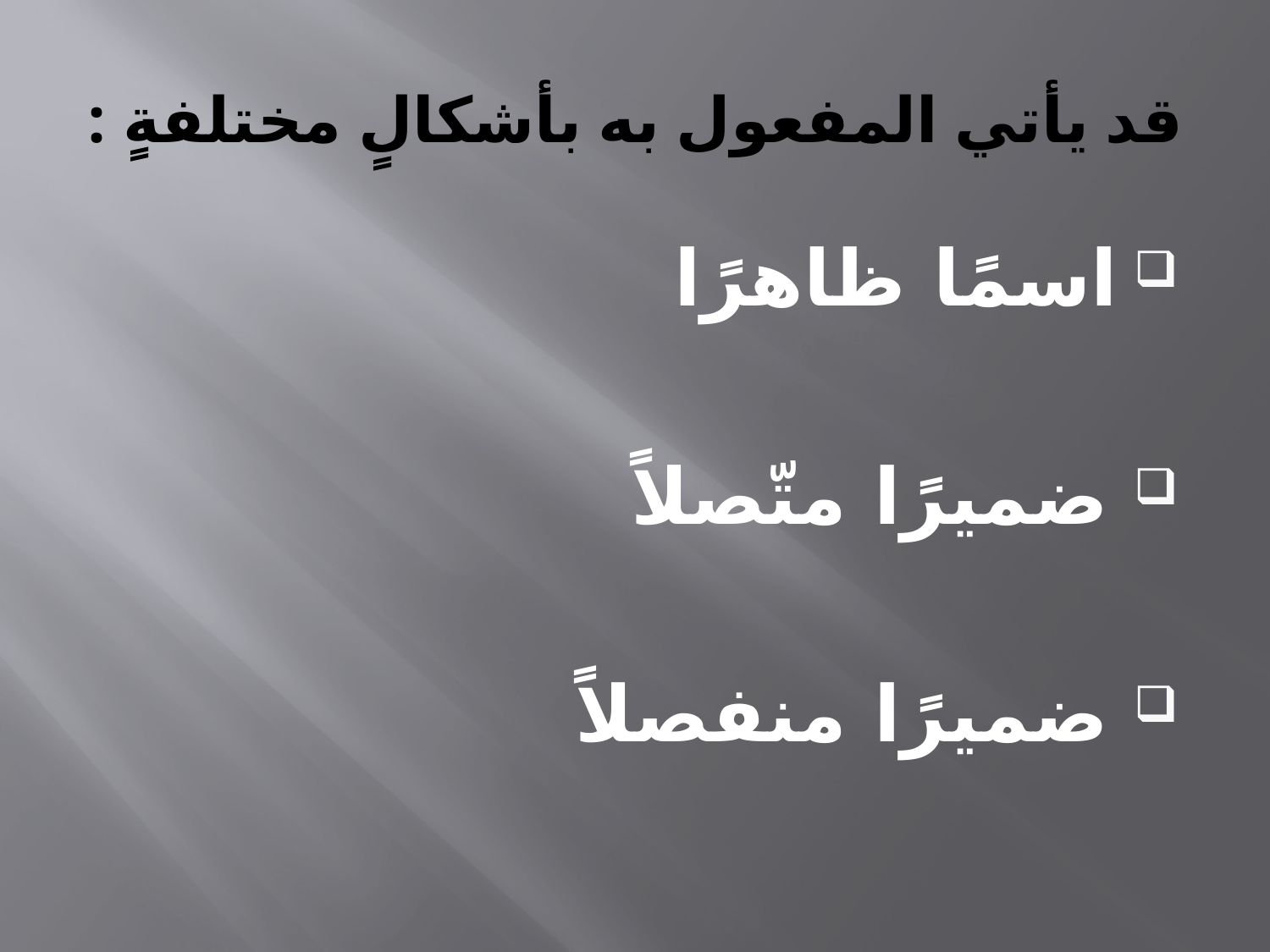

# قد يأتي المفعول به بأشكالٍ مختلفةٍ :
اسمًا ظاهرًا

ضميرًا متّصلاً

ضميرًا منفصلاً